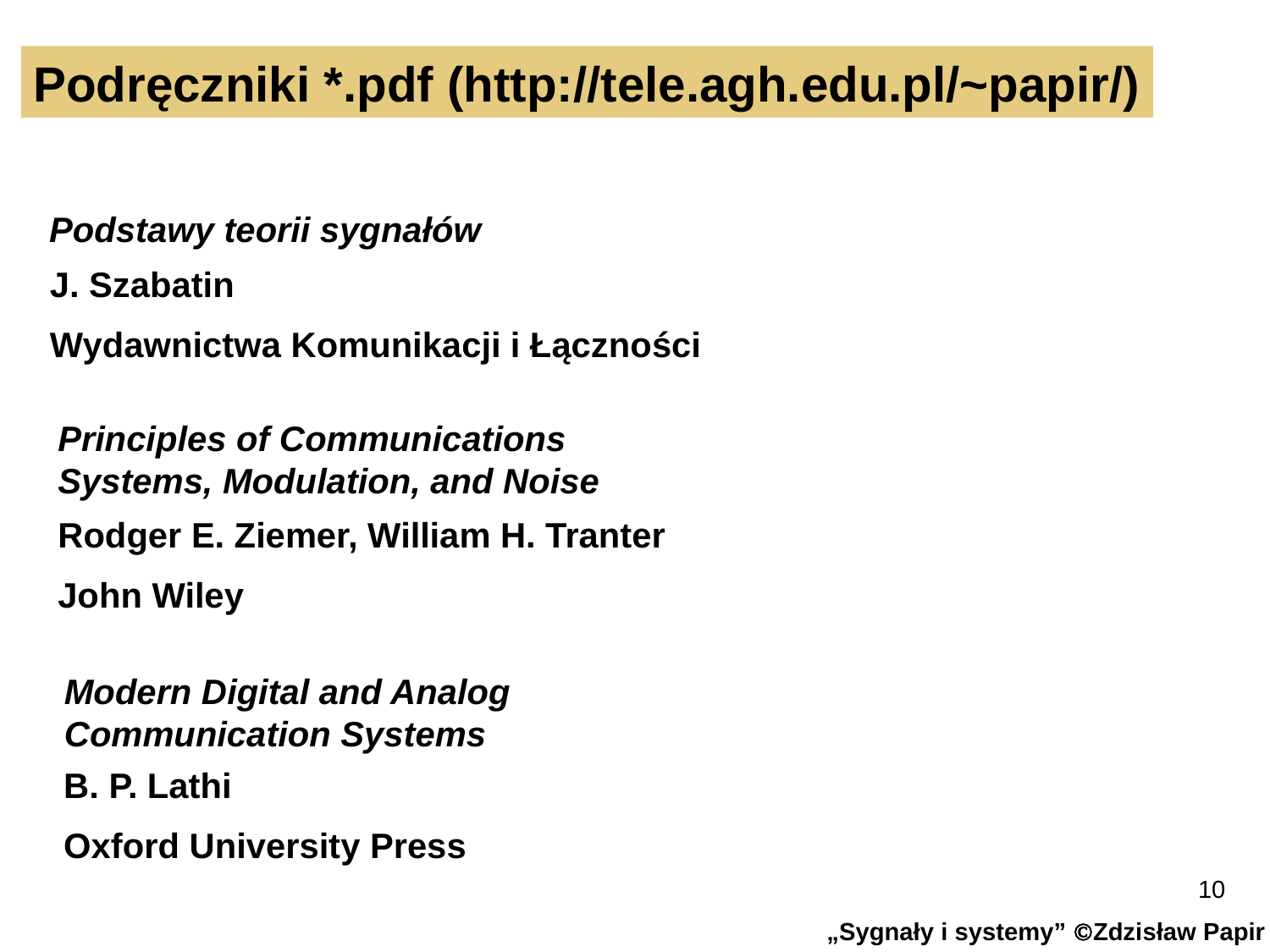

Podręczniki *.pdf (http://tele.agh.edu.pl/~papir/)
Podstawy teorii sygnałów
J. Szabatin
Wydawnictwa Komunikacji i Łączności
Principles of Communications
Systems, Modulation, and Noise
Rodger E. Ziemer, William H. Tranter
John Wiley
Modern Digital and Analog
Communication Systems
B. P. Lathi
Oxford University Press
10
„Sygnały i systemy” ©Zdzisław Papir